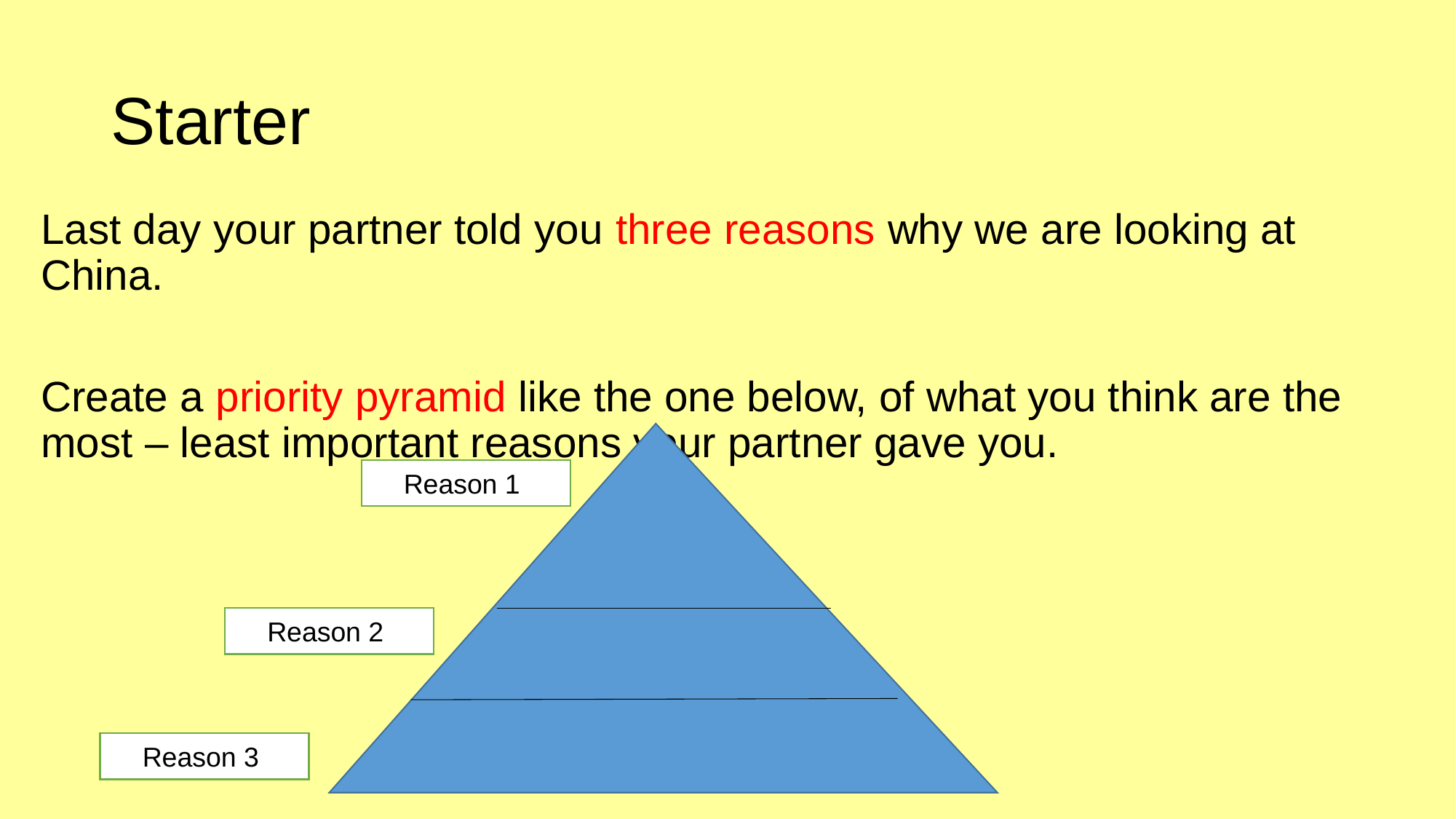

# Starter
Last day your partner told you three reasons why we are looking at China.

Create a priority pyramid like the one below, of what you think are the most – least important reasons your partner gave you.

Reason 1
Reason 2
Reason 3